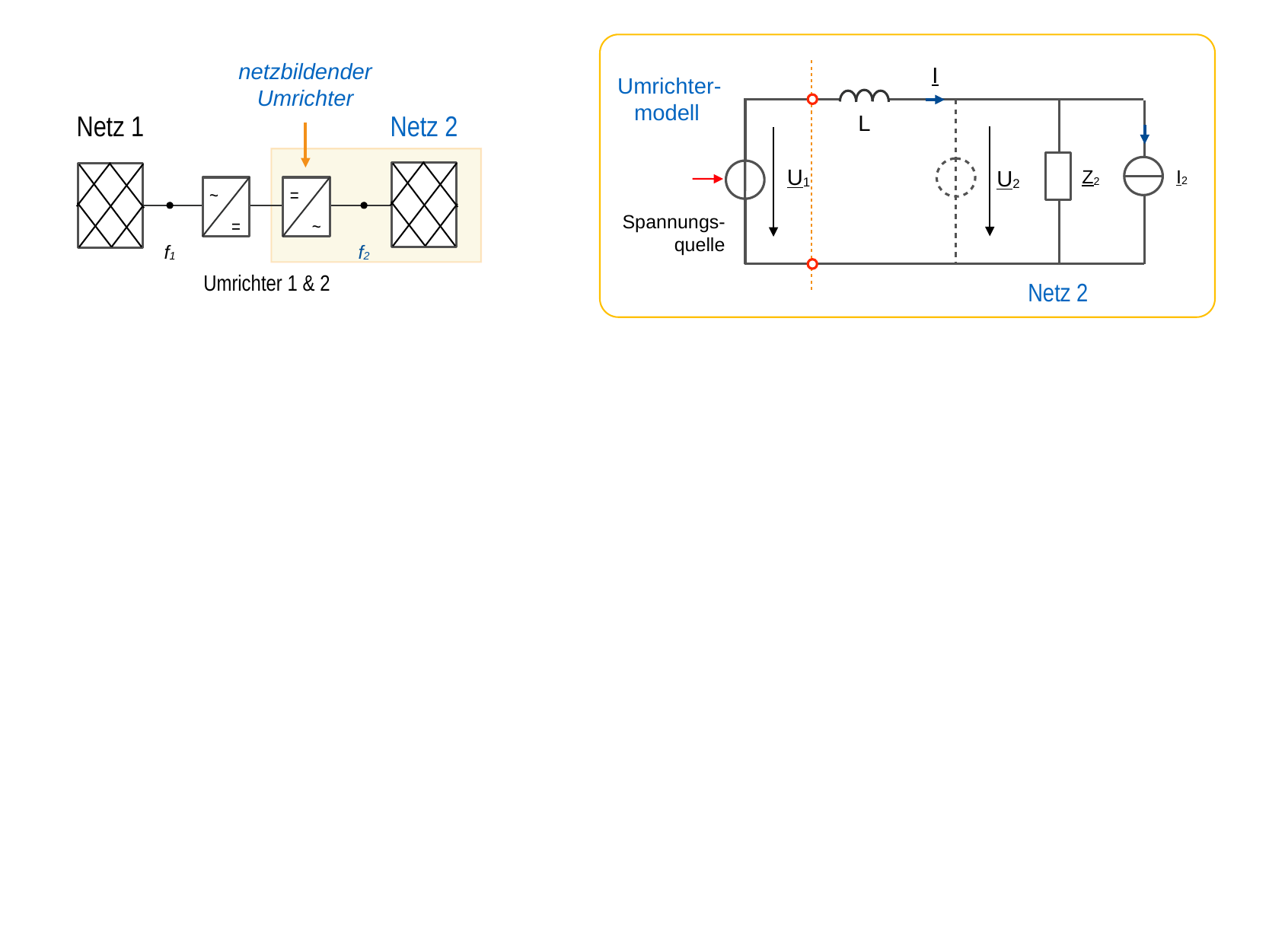

I

Umrichter-modell

L

U1

I2
U2
Z2

Spannungs-quelle

Netz 2
netzbildender Umrichter
Netz 1
Netz 2

~

=

=

~

f1
f2
Umrichter 1 & 2